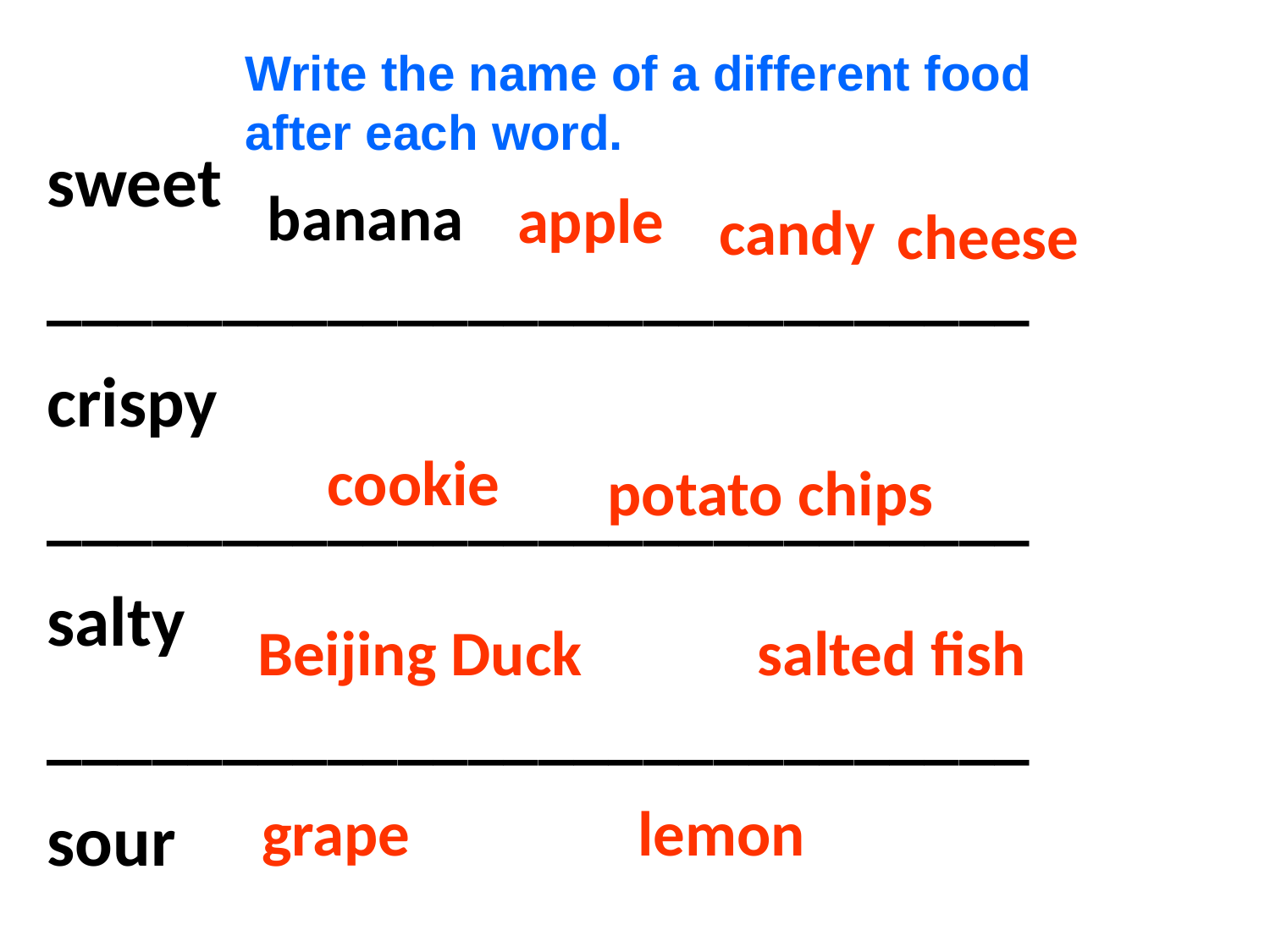

Write the name of a different food after each word.
1b
sweet  ____________________________
crispy ____________________________
salty    ____________________________
sour    ____________________________
banana
apple
candy
cheese
cookie
potato chips
Beijing Duck
salted fish
 grape
lemon